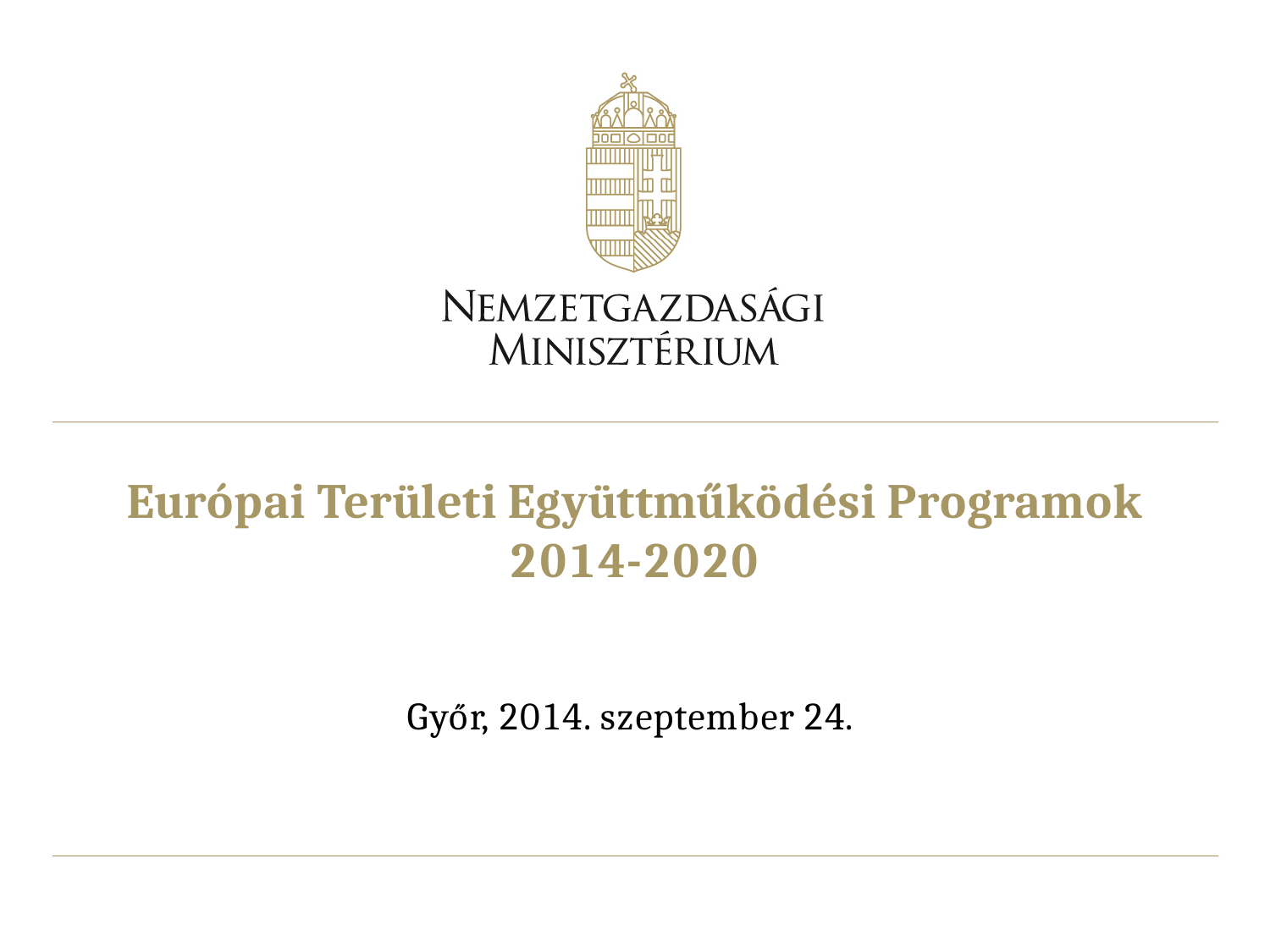

# Európai Területi Együttműködési Programok 2014-2020

Győr, 2014. szeptember 24.